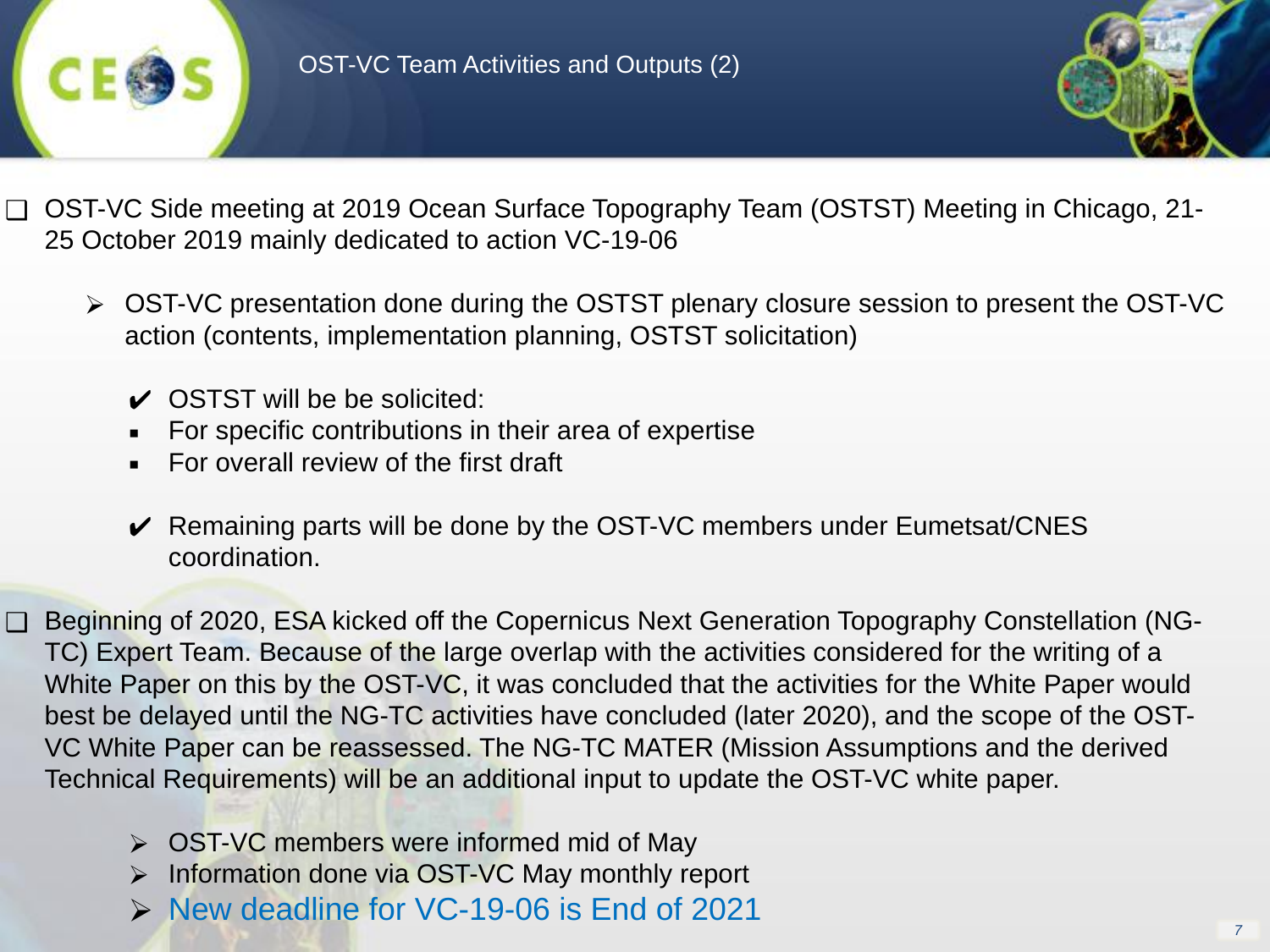

OST-VC Team Activities and Outputs (2)
OST-VC Side meeting at 2019 Ocean Surface Topography Team (OSTST) Meeting in Chicago, 21-25 October 2019 mainly dedicated to action VC-19-06

OST-VC presentation done during the OSTST plenary closure session to present the OST-VC action (contents, implementation planning, OSTST solicitation)

OSTST will be be solicited:
For specific contributions in their area of expertise
For overall review of the first draft

Remaining parts will be done by the OST-VC members under Eumetsat/CNES coordination.

Beginning of 2020, ESA kicked off the Copernicus Next Generation Topography Constellation (NG-TC) Expert Team. Because of the large overlap with the activities considered for the writing of a White Paper on this by the OST-VC, it was concluded that the activities for the White Paper would best be delayed until the NG-TC activities have concluded (later 2020), and the scope of the OST-VC White Paper can be reassessed. The NG-TC MATER (Mission Assumptions and the derived Technical Requirements) will be an additional input to update the OST-VC white paper.
OST-VC members were informed mid of May
Information done via OST-VC May monthly report
New deadline for VC-19-06 is End of 2021

7